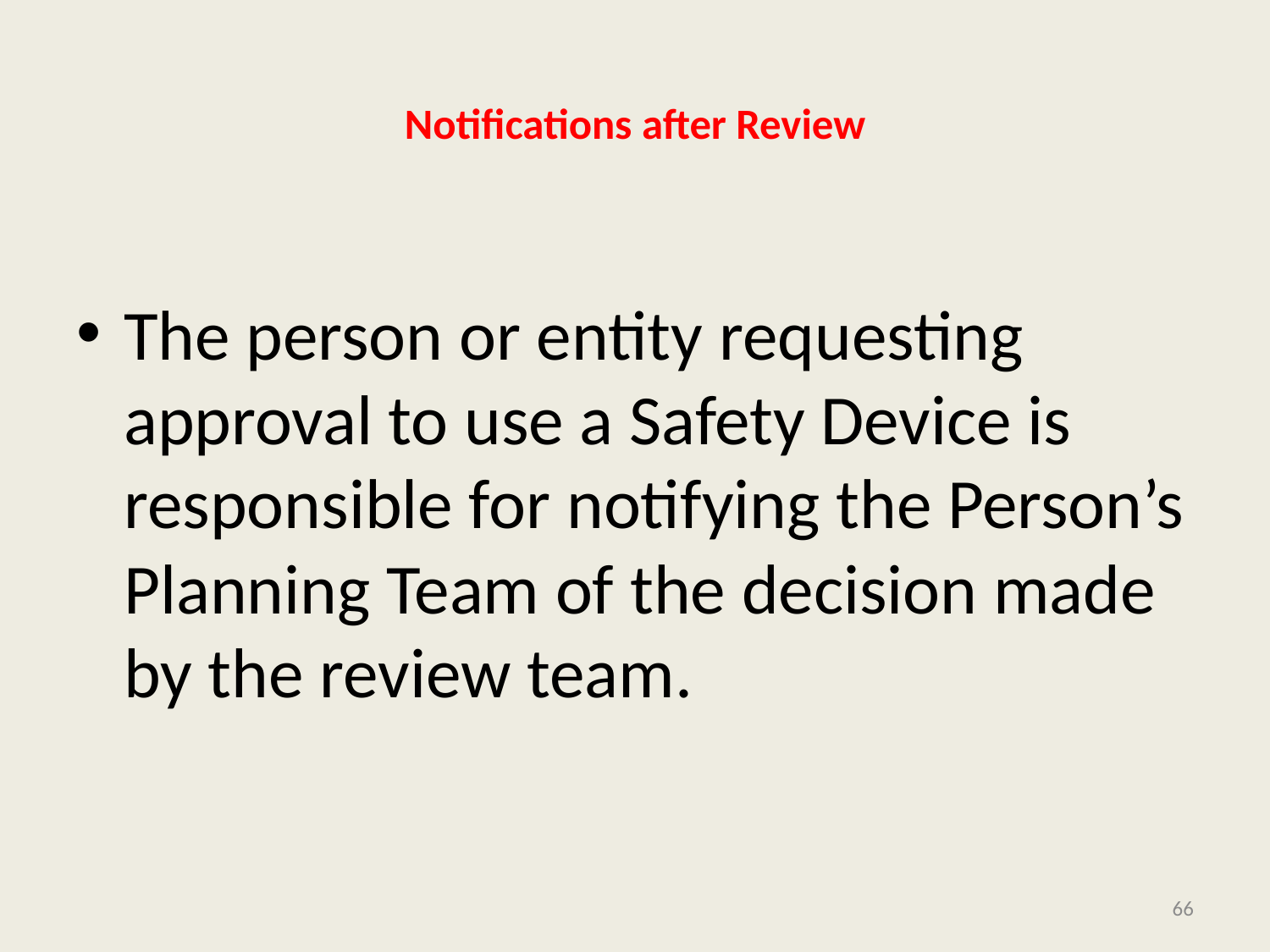

# Notifications after Review

The person or entity requesting approval to use a Safety Device is responsible for notifying the Person’s Planning Team of the decision made by the review team.

66